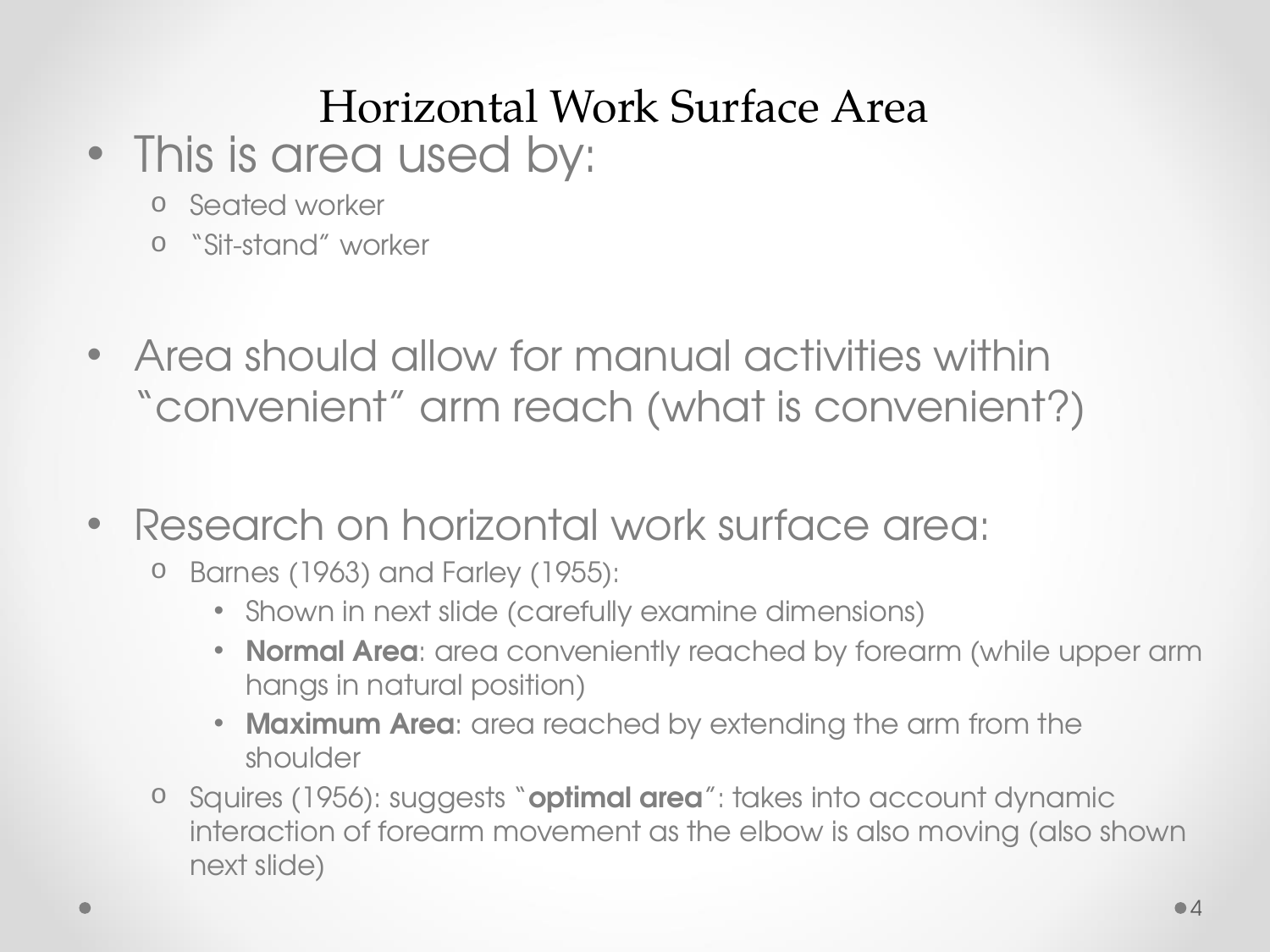

# Horizontal Work Surface Area

This is area used by:
Seated worker
“Sit-stand” worker

Area should allow for manual activities within “convenient” arm reach (what is convenient?)

Research on horizontal work surface area:
Barnes (1963) and Farley (1955):
Shown in next slide (carefully examine dimensions)
Normal Area: area conveniently reached by forearm (while upper arm hangs in natural position)
Maximum Area: area reached by extending the arm from the shoulder
Squires (1956): suggests “optimal area”: takes into account dynamic interaction of forearm movement as the elbow is also moving (also shown next slide)
4